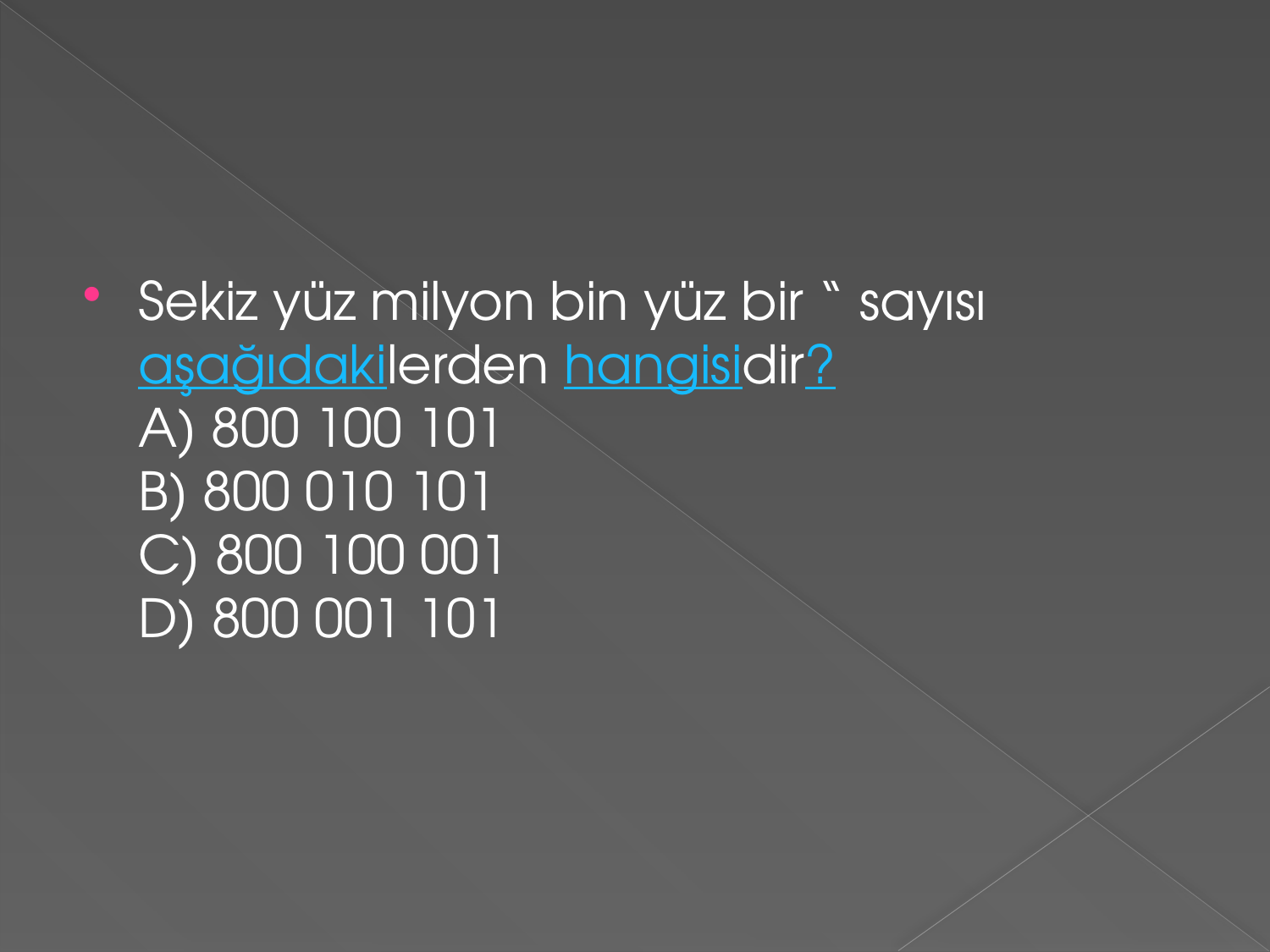

#
Sekiz yüz milyon bin yüz bir “ sayısı aşağıdakilerden hangisidir? 
A) 800 100 101
B) 800 010 101
C) 800 100 001
D) 800 001 101